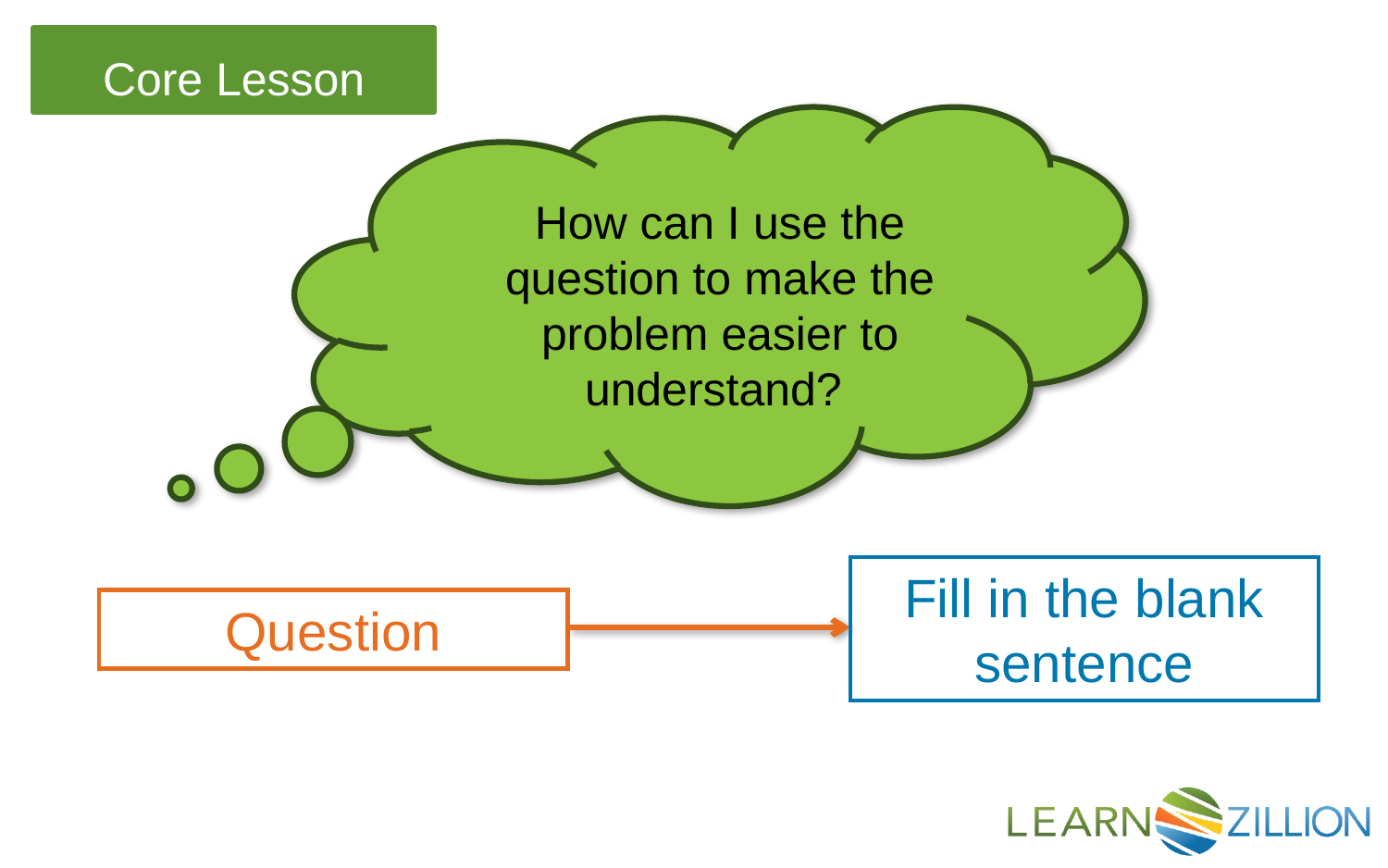

How can I use the question to make the problem easier to understand?
Fill in the blank sentence
Question